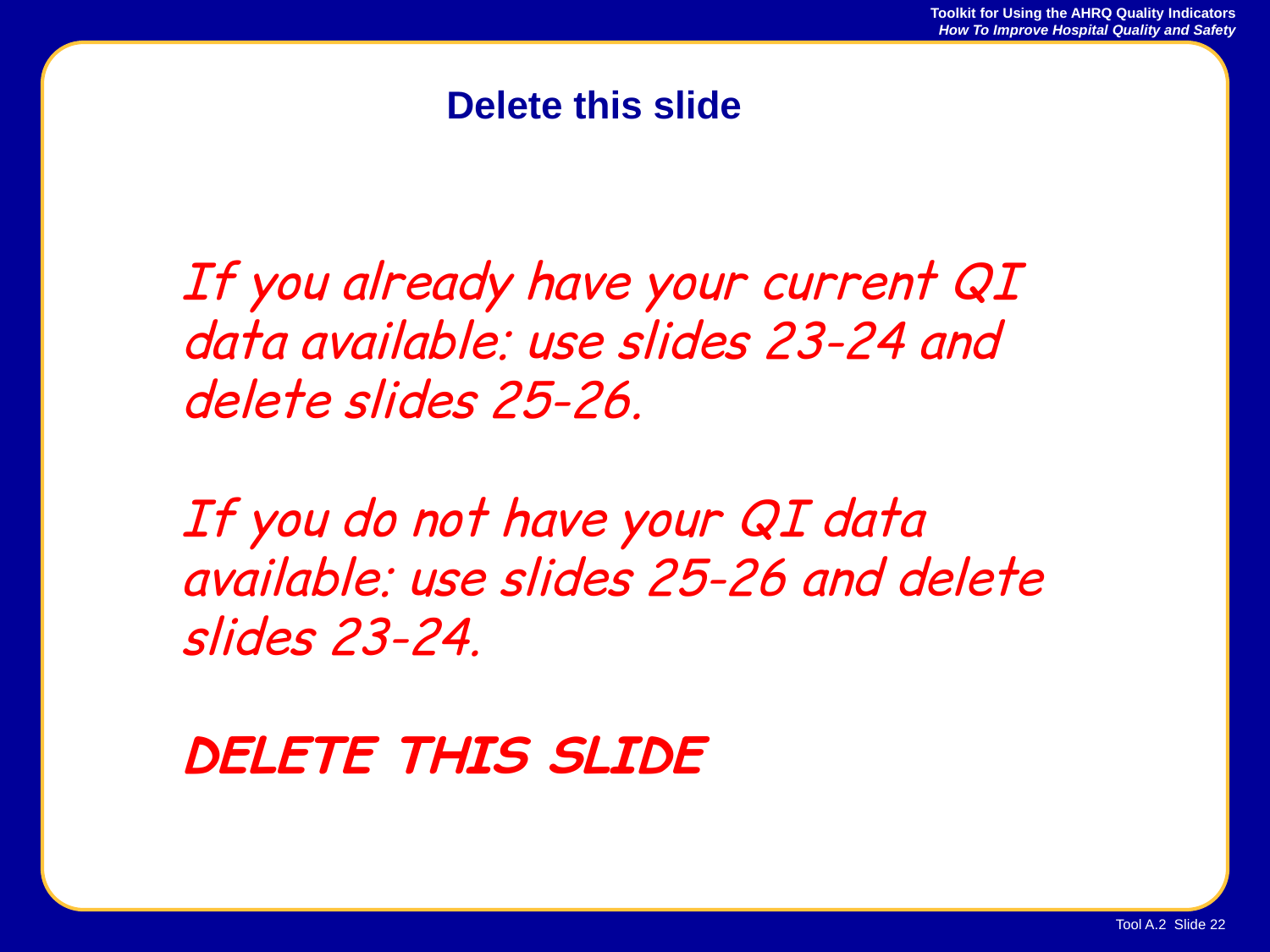

# Delete this slide
If you already have your current QI data available: use slides 23-24 and delete slides 25-26.

If you do not have your QI data available: use slides 25-26 and delete slides 23-24.

DELETE THIS SLIDE